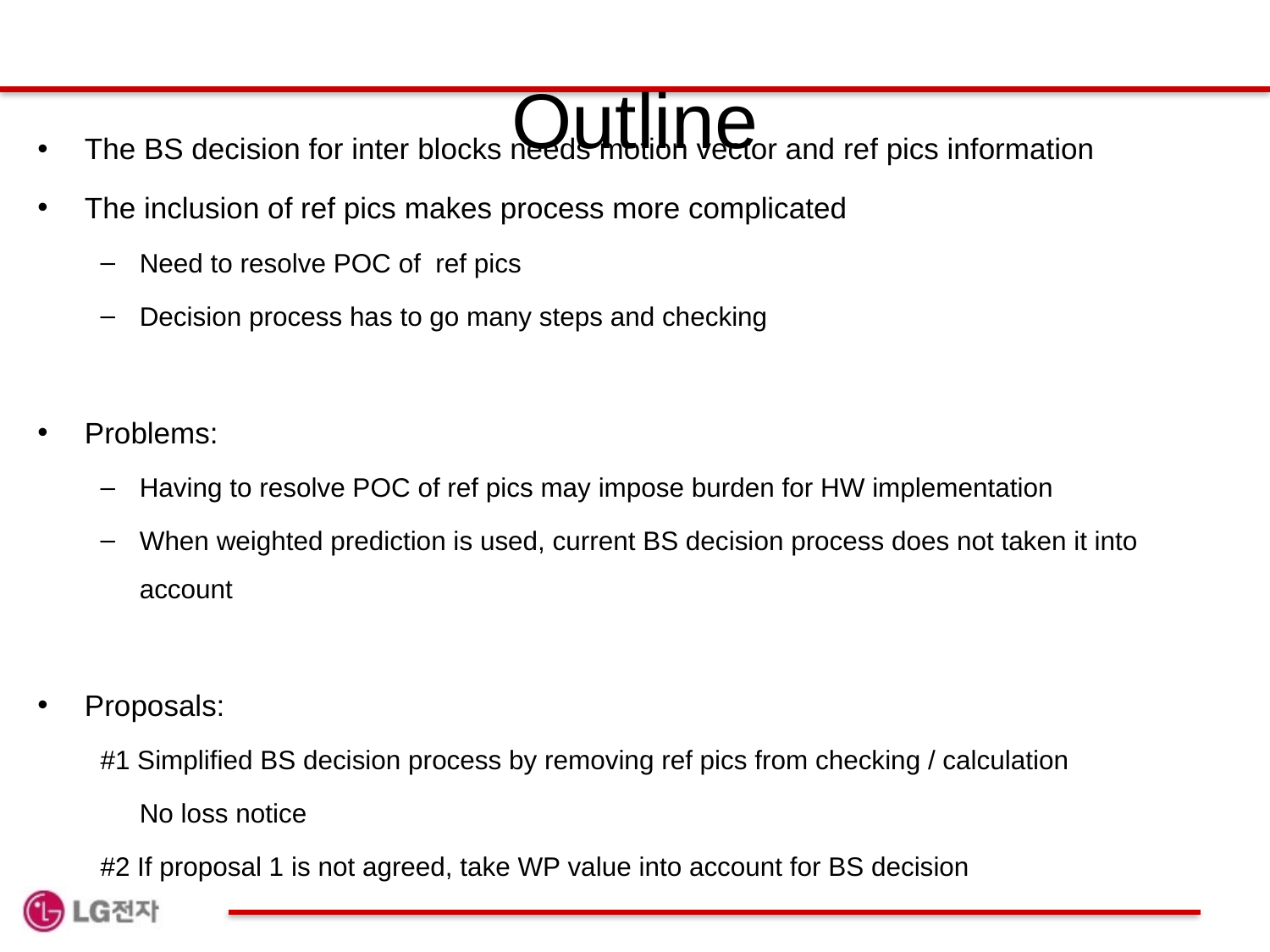

# Outline
The BS decision for inter blocks needs motion vector and ref pics information
The inclusion of ref pics makes process more complicated
Need to resolve POC of  ref pics
Decision process has to go many steps and checking

Problems:
Having to resolve POC of ref pics may impose burden for HW implementation
When weighted prediction is used, current BS decision process does not taken it into account

Proposals:
#1 Simplified BS decision process by removing ref pics from checking / calculation
	No loss notice
#2 If proposal 1 is not agreed, take WP value into account for BS decision